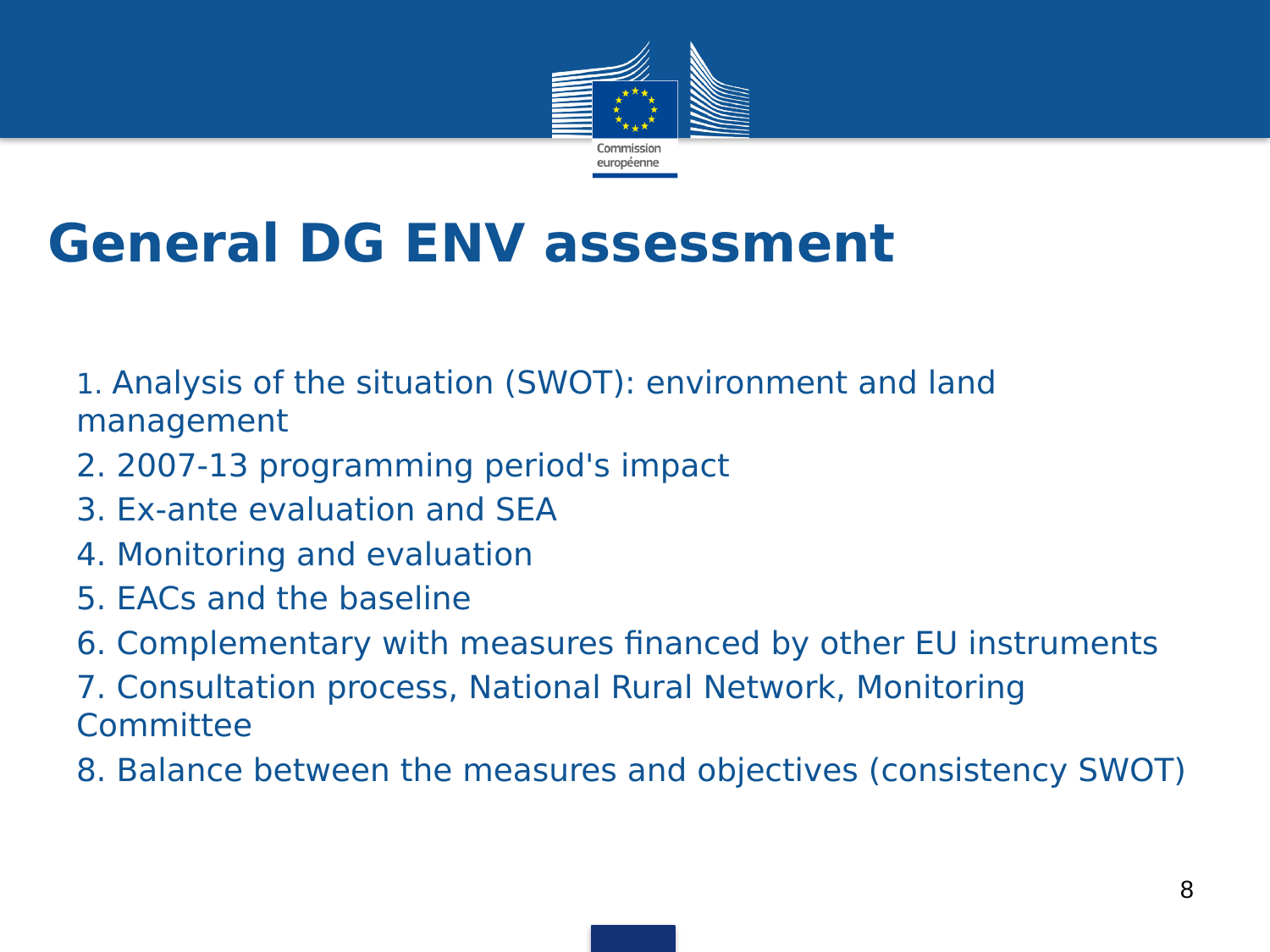

General DG ENV assessment
#
1. Analysis of the situation (SWOT): environment and land management
2. 2007-13 programming period's impact
3. Ex-ante evaluation and SEA
4. Monitoring and evaluation
5. EACs and the baseline
6. Complementary with measures financed by other EU instruments
7. Consultation process, National Rural Network, Monitoring Committee
8. Balance between the measures and objectives (consistency SWOT)

8